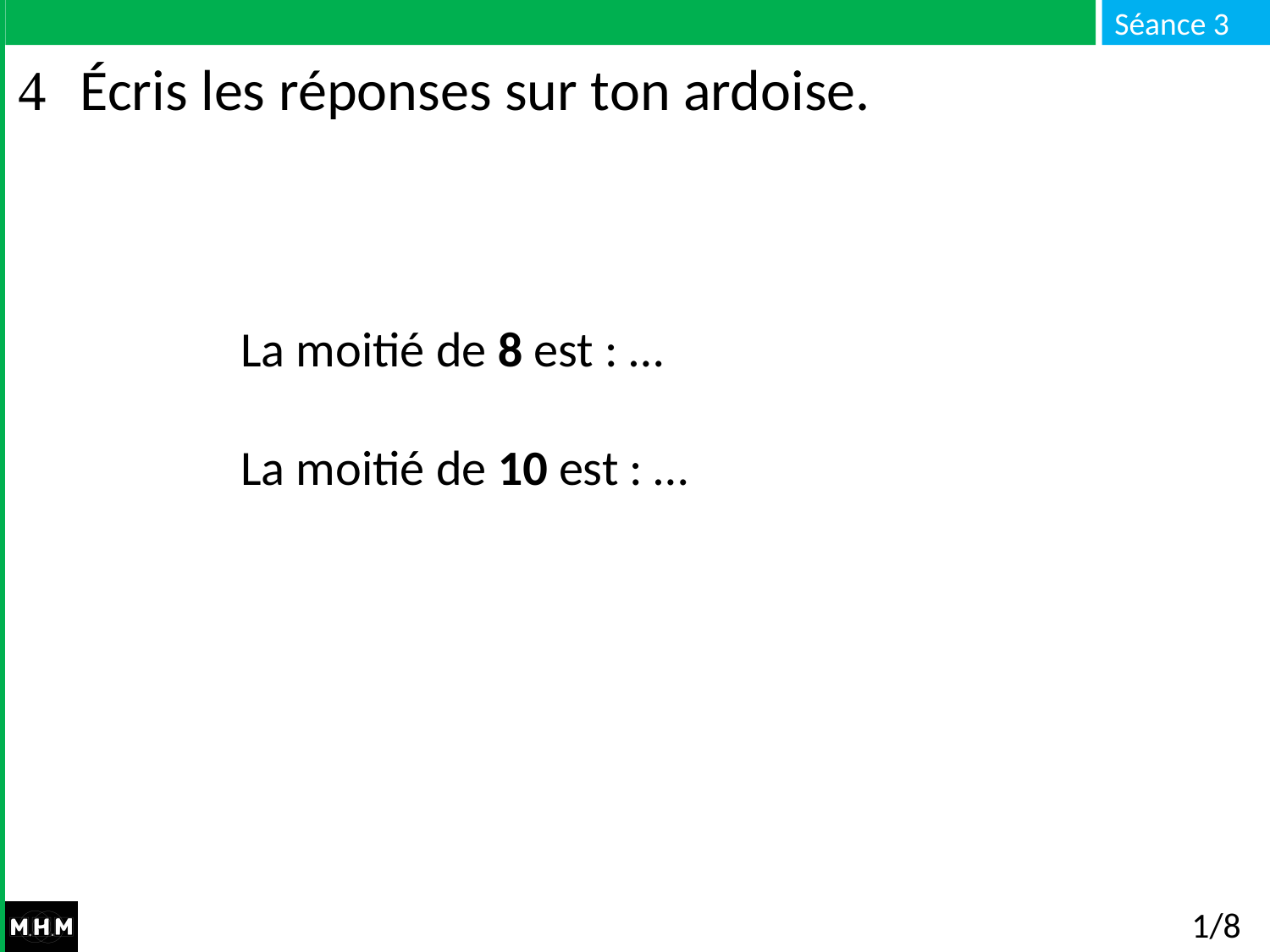

# Écris les réponses sur ton ardoise.
La moitié de 8 est : …
La moitié de 10 est : …

1/8